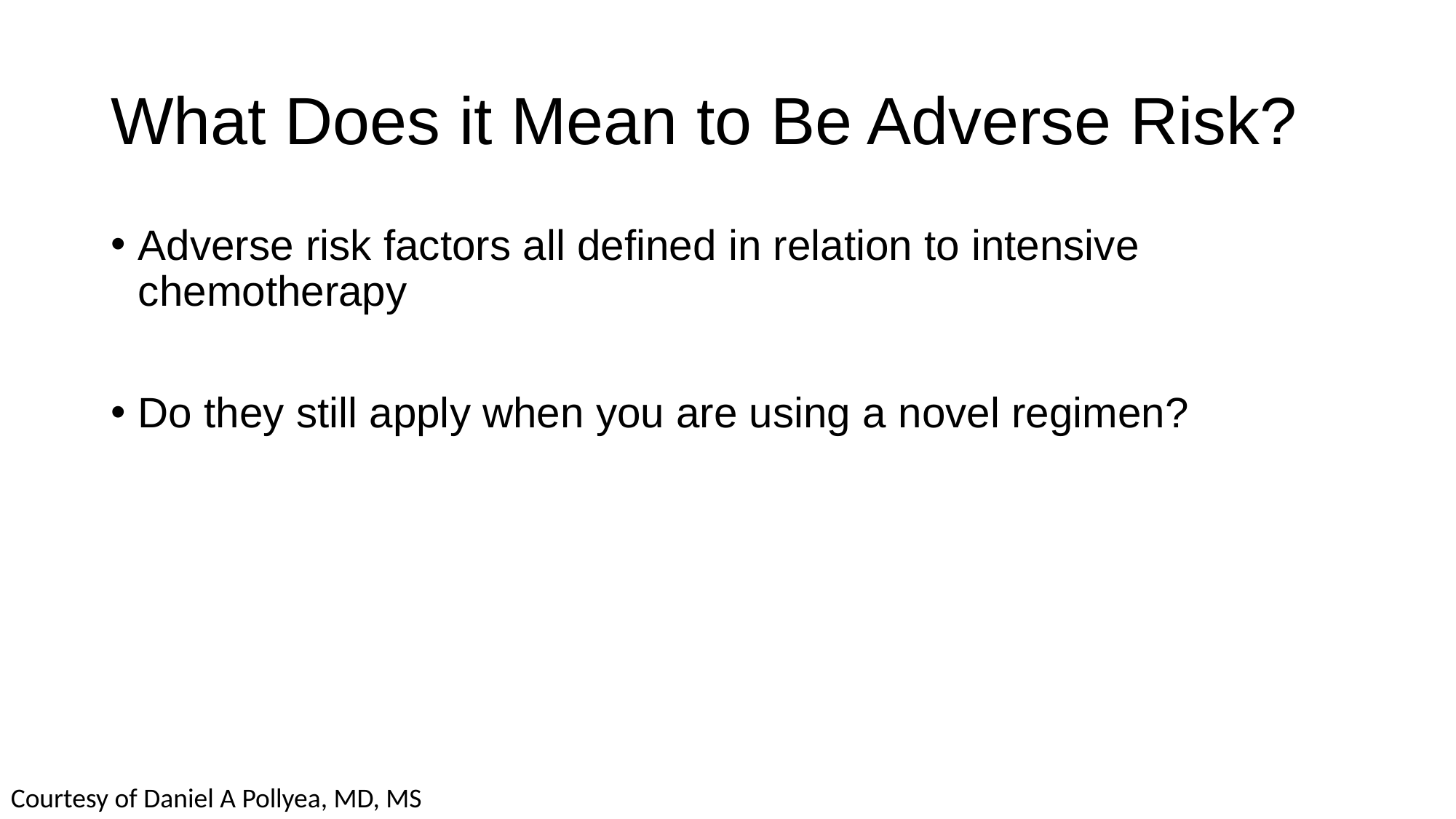

# What Does it Mean to Be Adverse Risk?
Adverse risk factors all defined in relation to intensive chemotherapy

Do they still apply when you are using a novel regimen?
Courtesy of Daniel A Pollyea, MD, MS